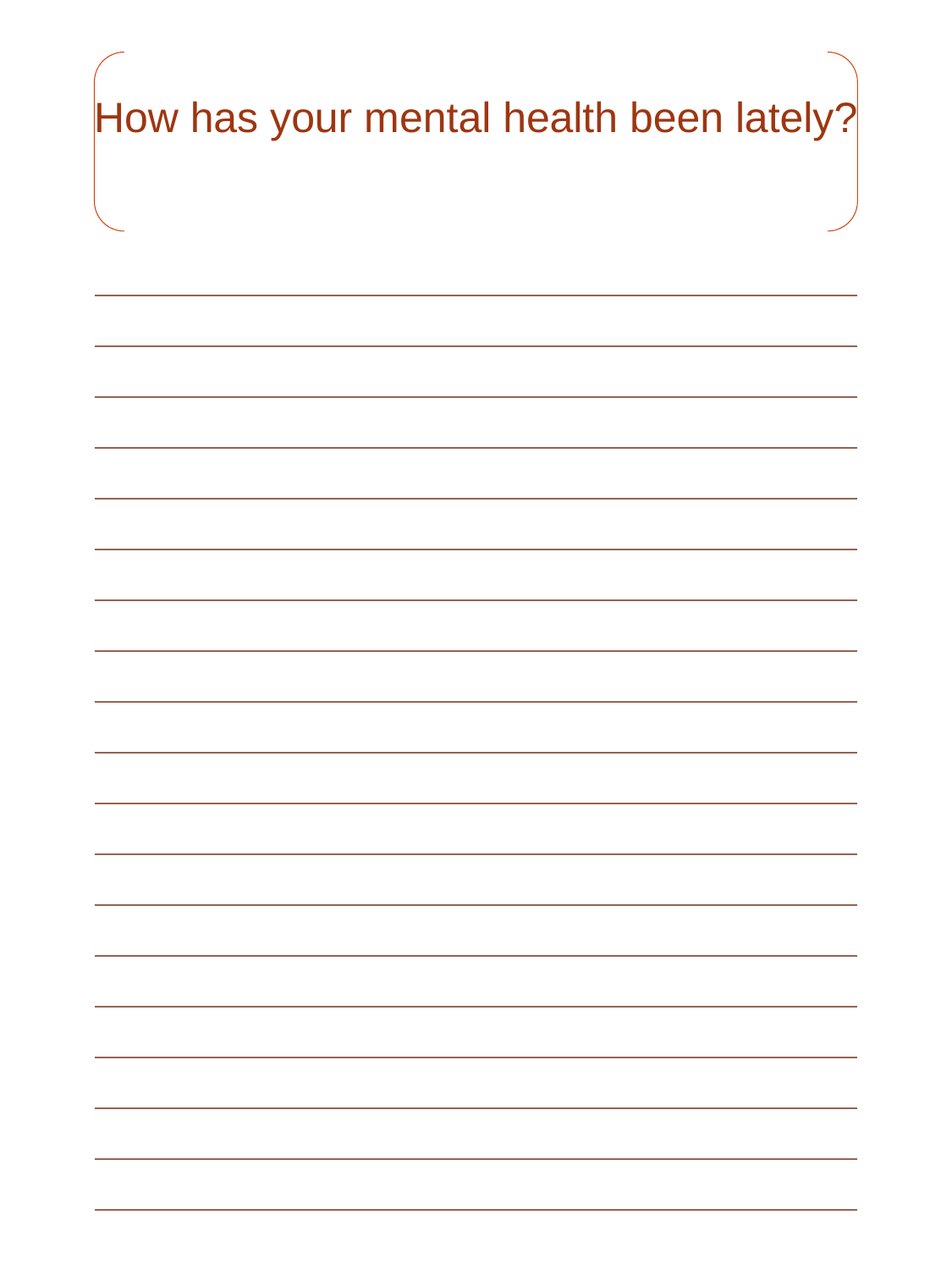

How has your mental health been lately?
|  |
| --- |
|  |
|  |
|  |
|  |
|  |
|  |
|  |
|  |
|  |
|  |
|  |
|  |
|  |
|  |
|  |
|  |
|  |